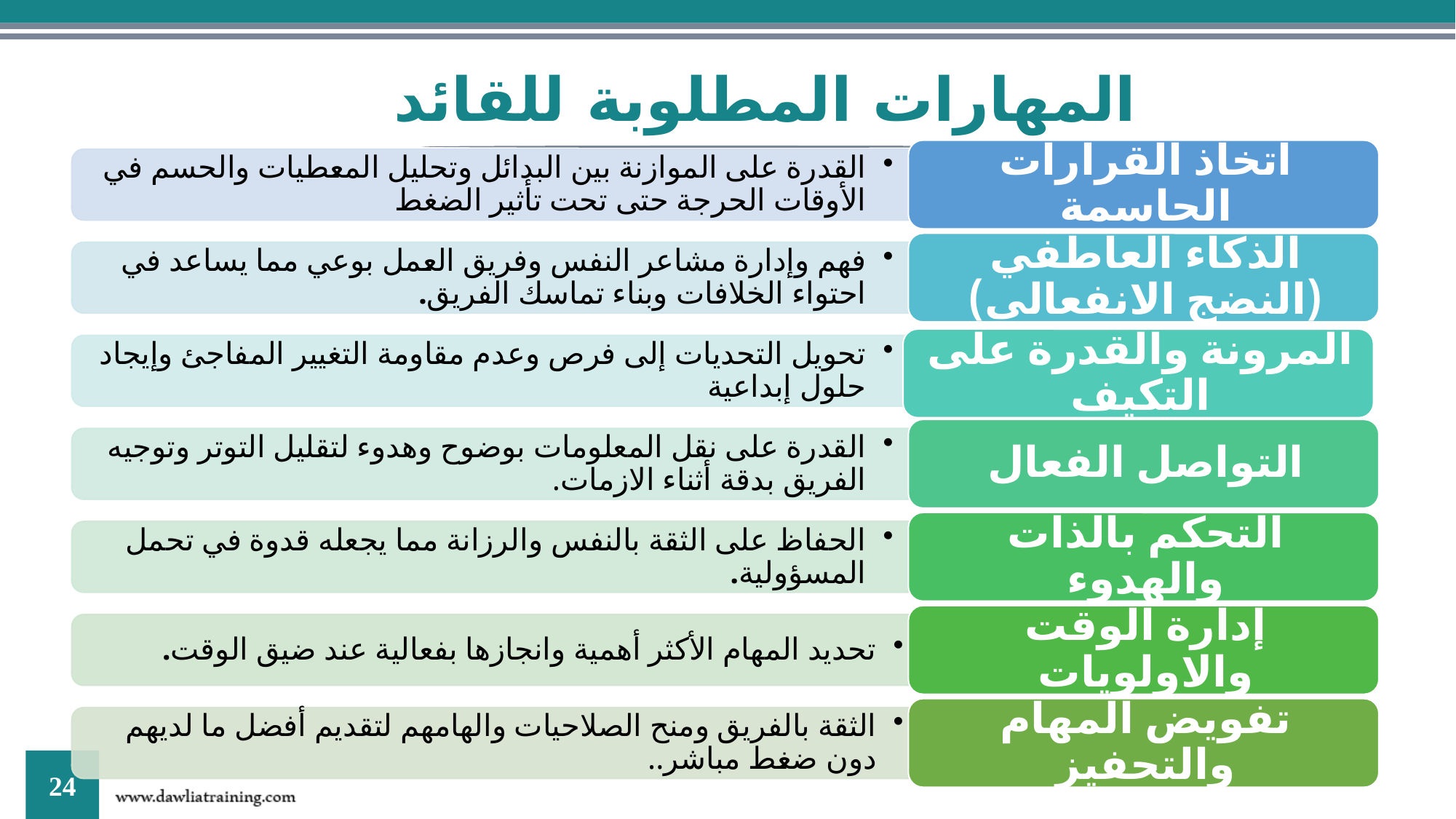

المهارات المطلوبة للقائد
القدرة على الموازنة بين البدائل وتحليل المعطيات والحسم في الأوقات الحرجة حتى تحت تأثير الضغط
اتخاذ القرارات الحاسمة
فهم وإدارة مشاعر النفس وفريق العمل بوعي مما يساعد في احتواء الخلافات وبناء تماسك الفريق.
الذكاء العاطفي (النضج الانفعالي)
تحويل التحديات إلى فرص وعدم مقاومة التغيير المفاجئ وإيجاد حلول إبداعية
المرونة والقدرة على التكيف
القدرة على نقل المعلومات بوضوح وهدوء لتقليل التوتر وتوجيه الفريق بدقة أثناء الازمات.
التواصل الفعال
الحفاظ على الثقة بالنفس والرزانة مما يجعله قدوة في تحمل المسؤولية.
التحكم بالذات والهدوء
تحديد المهام الأكثر أهمية وانجازها بفعالية عند ضيق الوقت.
إدارة الوقت والاولويات
الثقة بالفريق ومنح الصلاحيات والهامهم لتقديم أفضل ما لديهم دون ضغط مباشر..
تفويض المهام والتحفيز